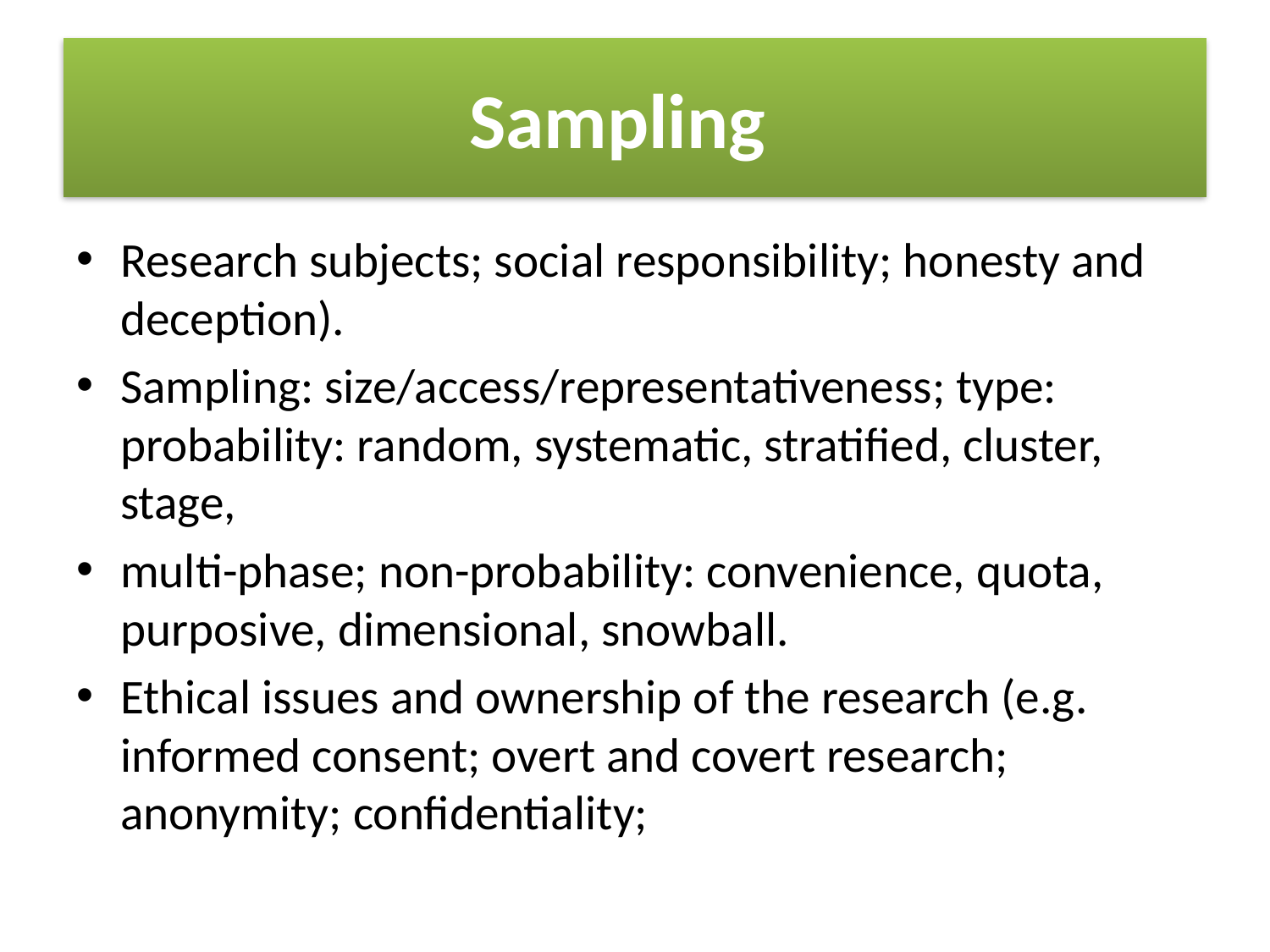

# Sampling
Research subjects; social responsibility; honesty and deception).
Sampling: size/access/representativeness; type: probability: random, systematic, stratified, cluster, stage,
multi-phase; non-probability: convenience, quota, purposive, dimensional, snowball.
Ethical issues and ownership of the research (e.g. informed consent; overt and covert research; anonymity; confidentiality;